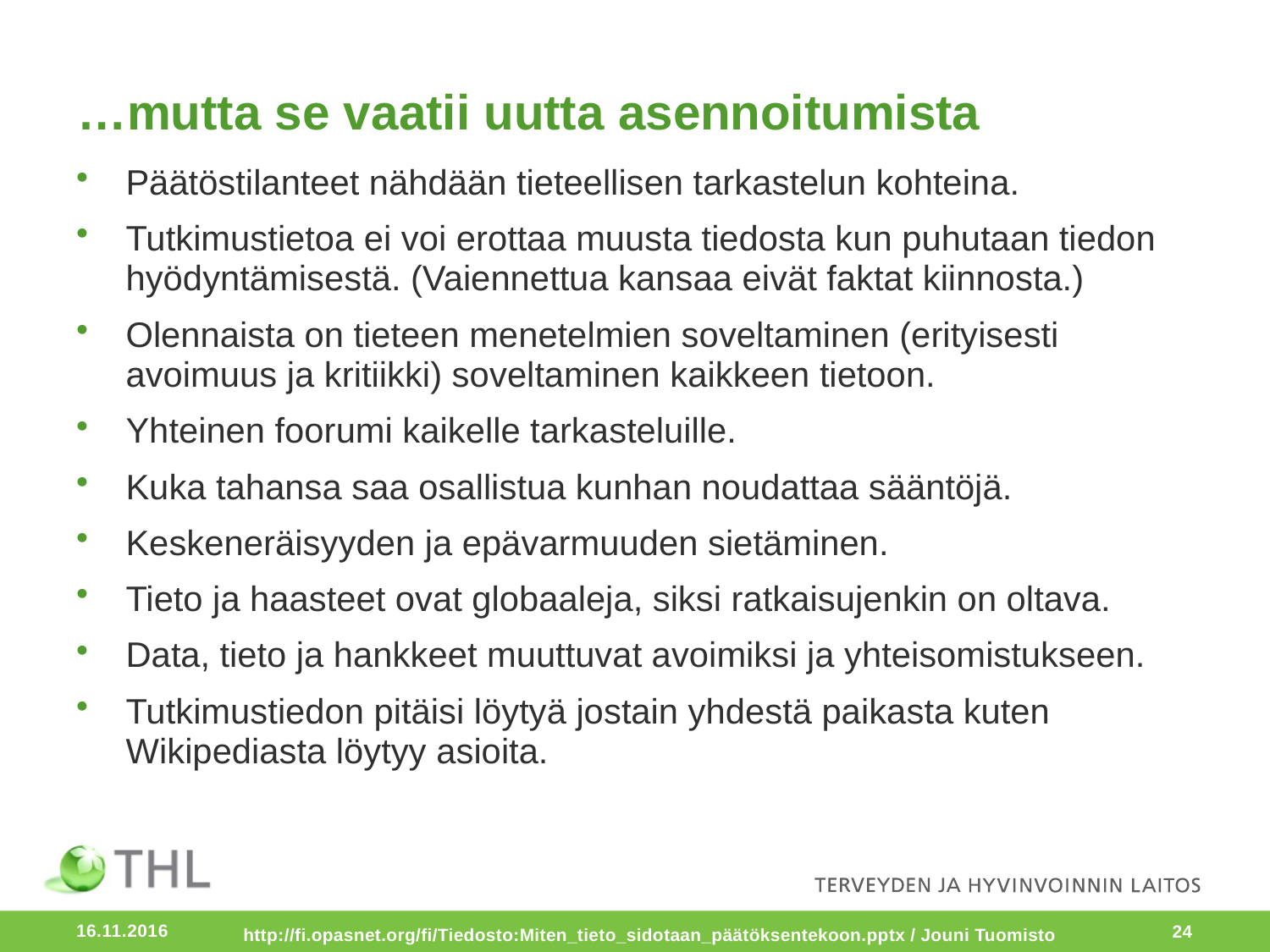

# …mutta se vaatii uutta asennoitumista
Päätöstilanteet nähdään tieteellisen tarkastelun kohteina.
Tutkimustietoa ei voi erottaa muusta tiedosta kun puhutaan tiedon hyödyntämisestä. (Vaiennettua kansaa eivät faktat kiinnosta.)
Olennaista on tieteen menetelmien soveltaminen (erityisesti avoimuus ja kritiikki) soveltaminen kaikkeen tietoon.
Yhteinen foorumi kaikelle tarkasteluille.
Kuka tahansa saa osallistua kunhan noudattaa sääntöjä.
Keskeneräisyyden ja epävarmuuden sietäminen.
Tieto ja haasteet ovat globaaleja, siksi ratkaisujenkin on oltava.
Data, tieto ja hankkeet muuttuvat avoimiksi ja yhteisomistukseen.
Tutkimustiedon pitäisi löytyä jostain yhdestä paikasta kuten Wikipediasta löytyy asioita.

16.11.2016
http://fi.opasnet.org/fi/Tiedosto:Miten_tieto_sidotaan_päätöksentekoon.pptx / Jouni Tuomisto
24